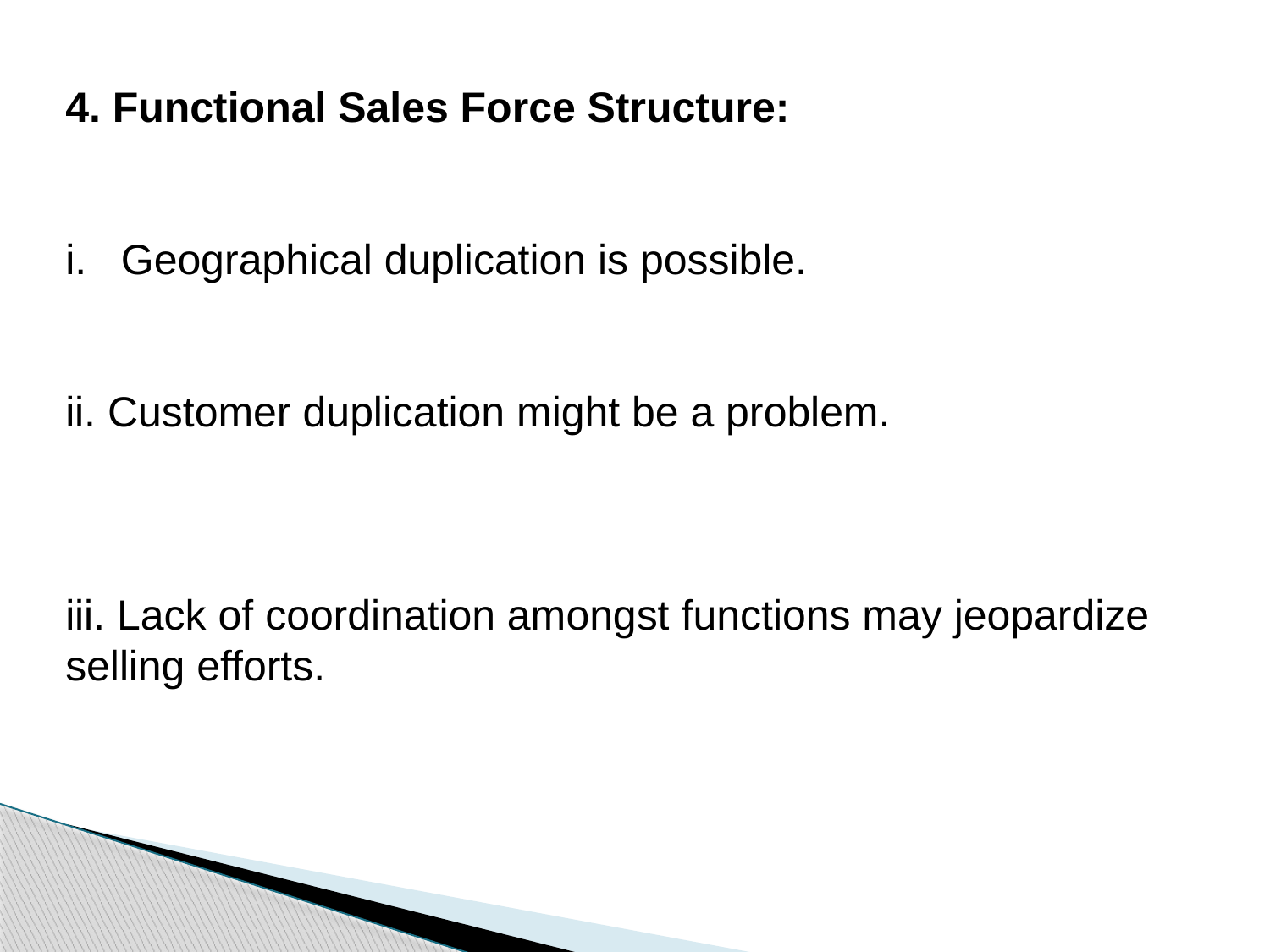

4. Functional Sales Force Structure:

Geographical duplication is possible.

ii. Customer duplication might be a problem.

iii. Lack of coordination amongst functions may jeopardize selling efforts.